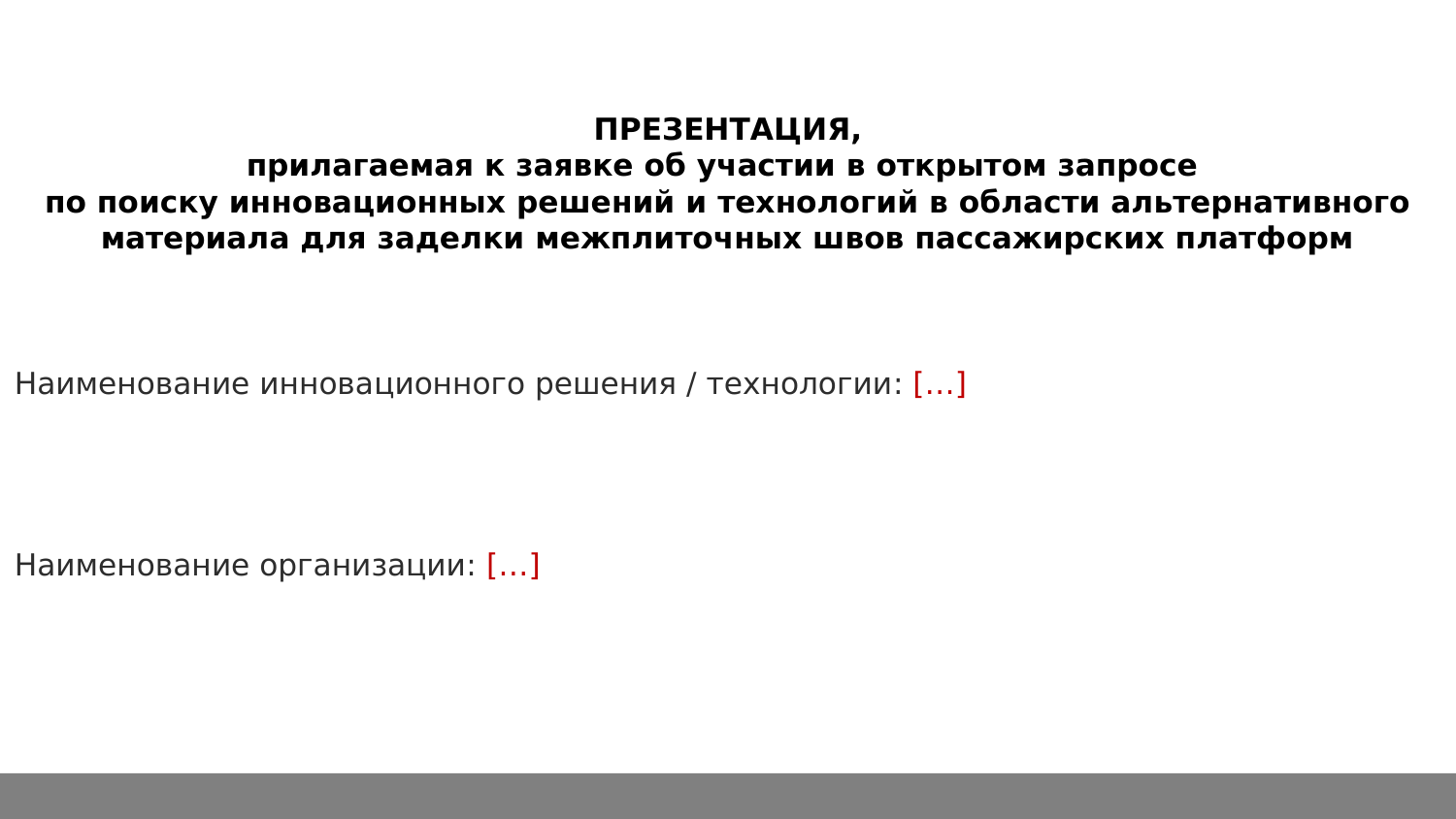

ПРЕЗЕНТАЦИЯ,
прилагаемая к заявке об участии в открытом запросе
по поиску инновационных решений и технологий в области альтернативного материала для заделки межплиточных швов пассажирских платформ

Наименование инновационного решения / технологии: […]

Наименование организации: […]